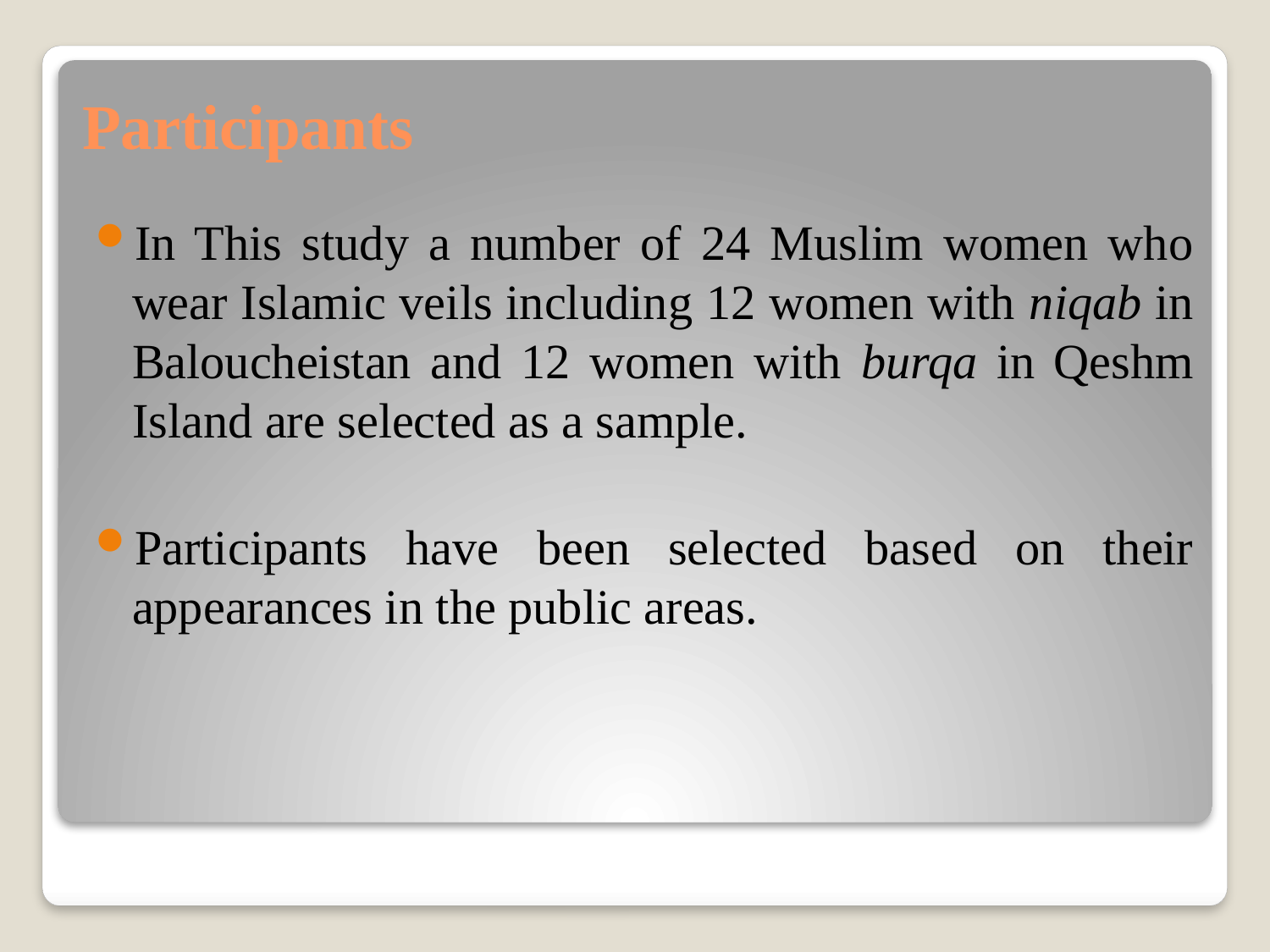

# Participants
In This study a number of 24 Muslim women who wear Islamic veils including 12 women with niqab in Baloucheistan and 12 women with burqa in Qeshm Island are selected as a sample.

Participants have been selected based on their appearances in the public areas.